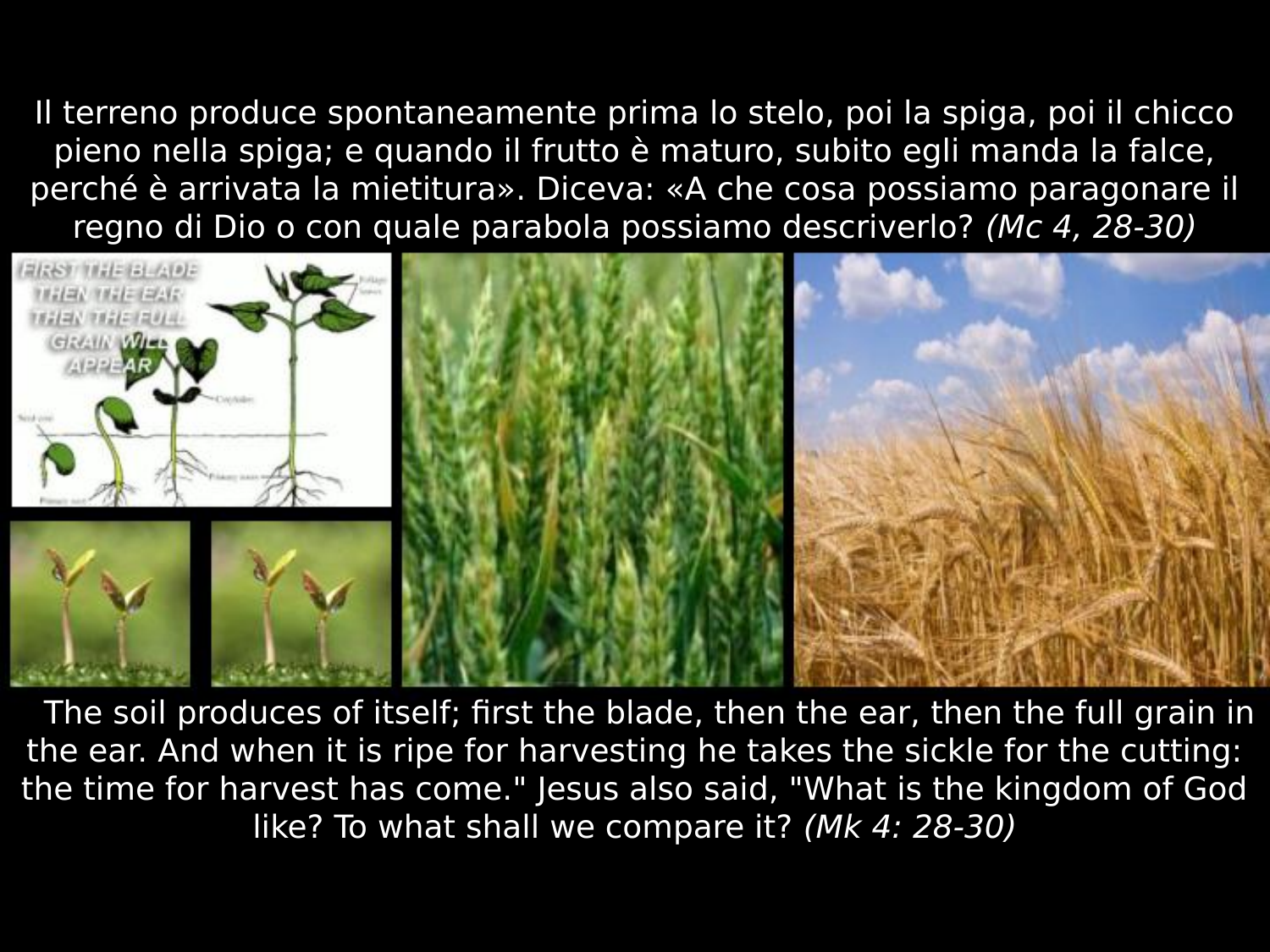

Il terreno produce spontaneamente prima lo stelo, poi la spiga, poi il chicco pieno nella spiga; e quando il frutto è maturo, subito egli manda la falce, perché è arrivata la mietitura». Diceva: «A che cosa possiamo paragonare il regno di Dio o con quale parabola possiamo descriverlo? (Mc 4, 28-30)
   The soil produces of itself; first the blade, then the ear, then the full grain in the ear. And when it is ripe for harvesting he takes the sickle for the cutting: the time for harvest has come." Jesus also said, "What is the kingdom of God like? To what shall we compare it? (Mk 4: 28-30)